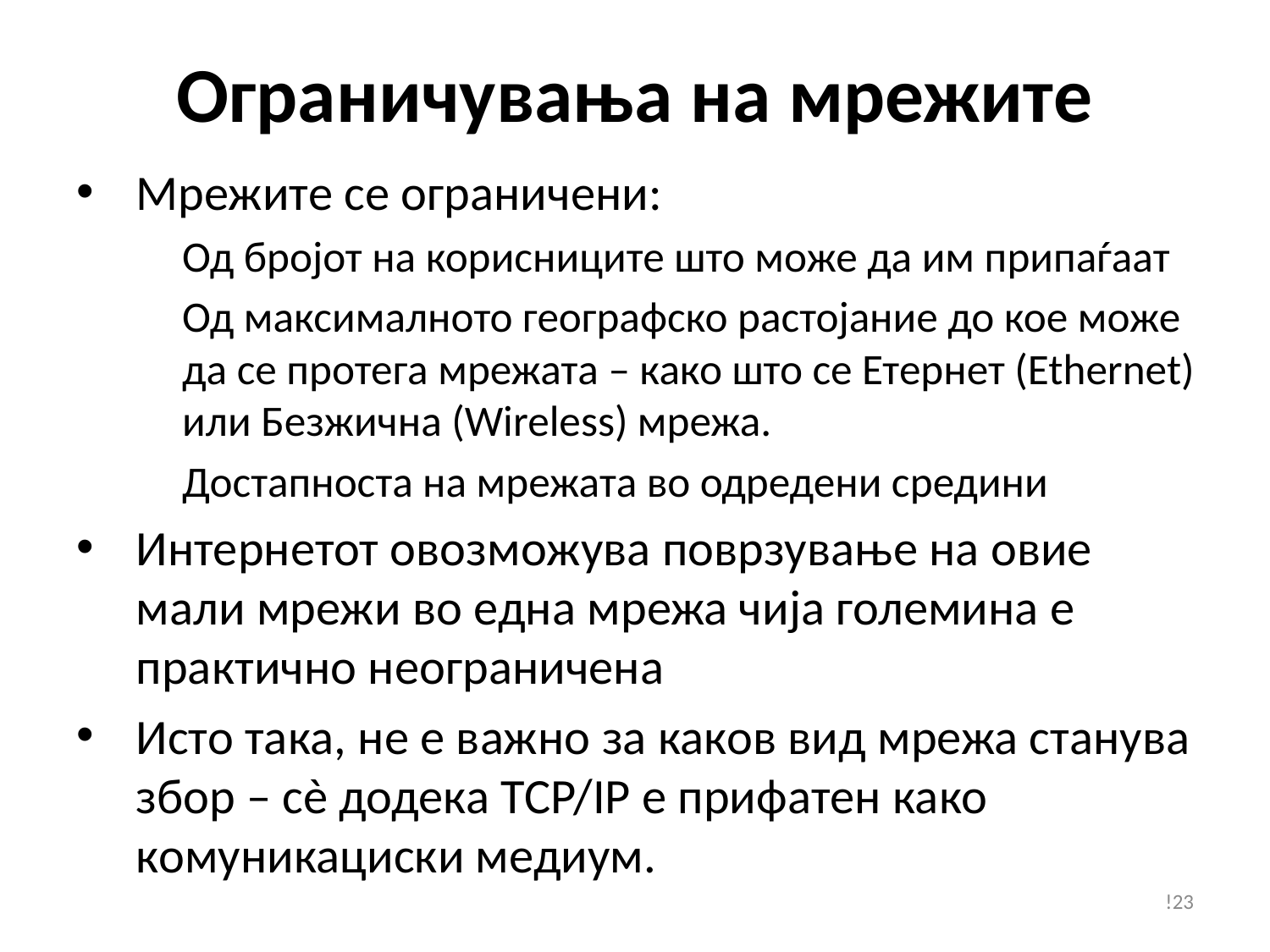

# Ограничувања на мрежите
Мрежите се ограничени:
Од бројот на корисниците што може да им припаѓаат
Од максималното географско растојание до кое може да се протега мрежата – како што се Етернет (Ethernet) или Безжична (Wireless) мрежа.
Достапноста на мрежата во одредени средини
Интернетот овозможува поврзување на овие мали мрежи во една мрежа чија големина е практично неограничена
Исто така, не е важно за каков вид мрежа станува збор – сè додека TCP/IP е прифатен како комуникациски медиум.
!23